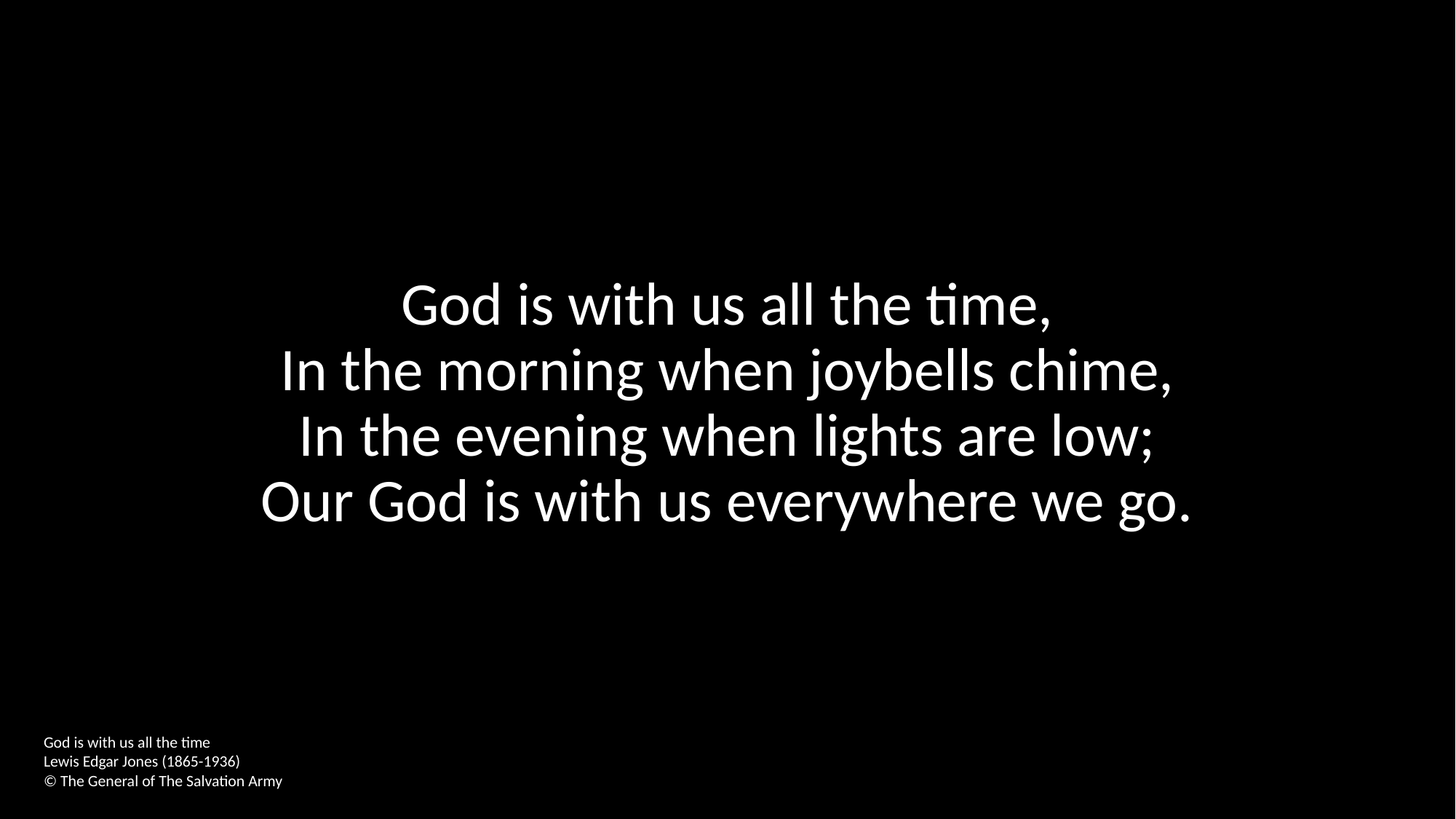

God is with us all the time,
In the morning when joybells chime,
In the evening when lights are low;
Our God is with us everywhere we go.
God is with us all the time
Lewis Edgar Jones (1865-1936)
© The General of The Salvation Army